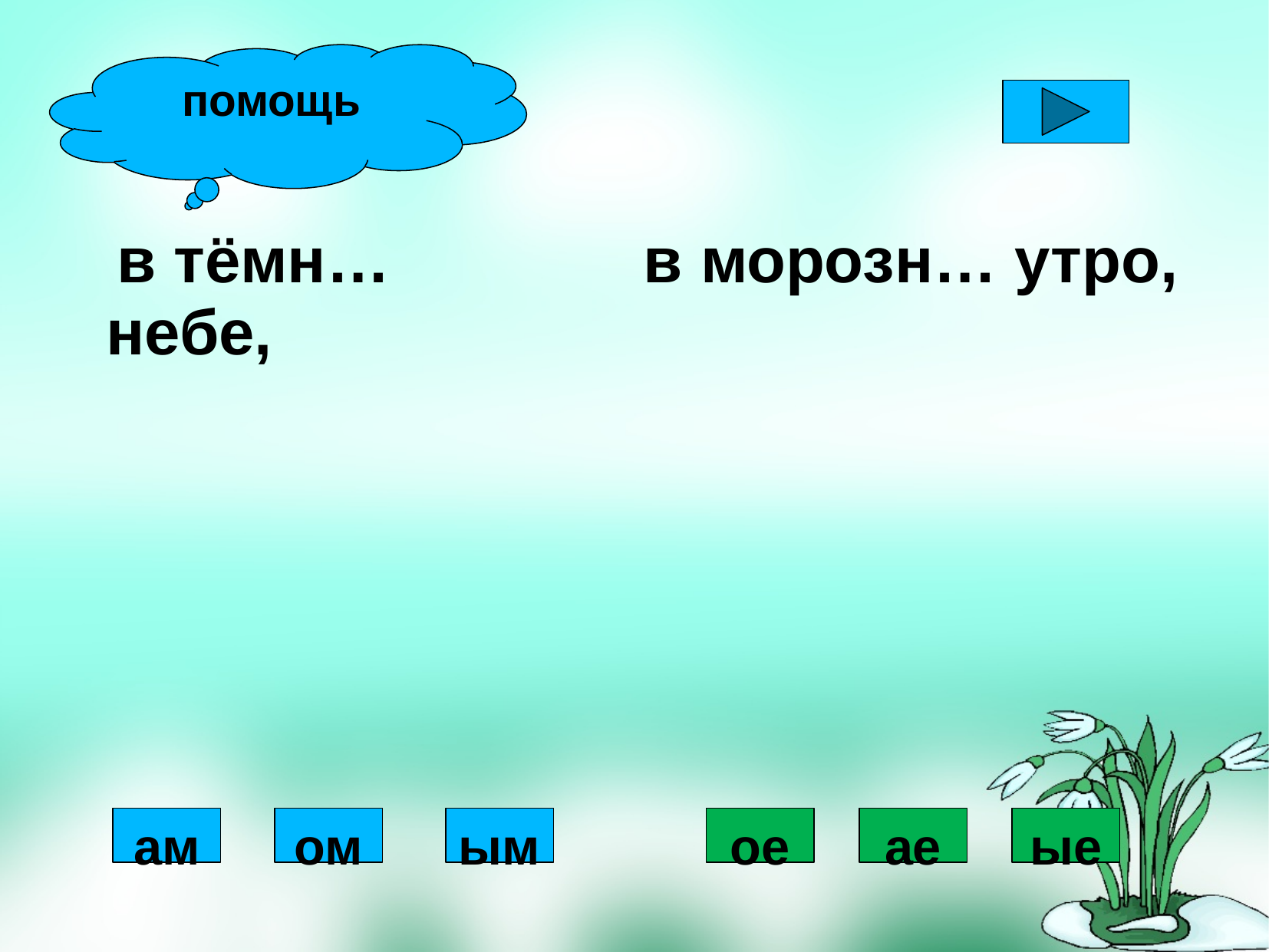

помощь

   в тёмн…           небе,
в морозн… утро,
ам
ом
ым
ое
ае
ые